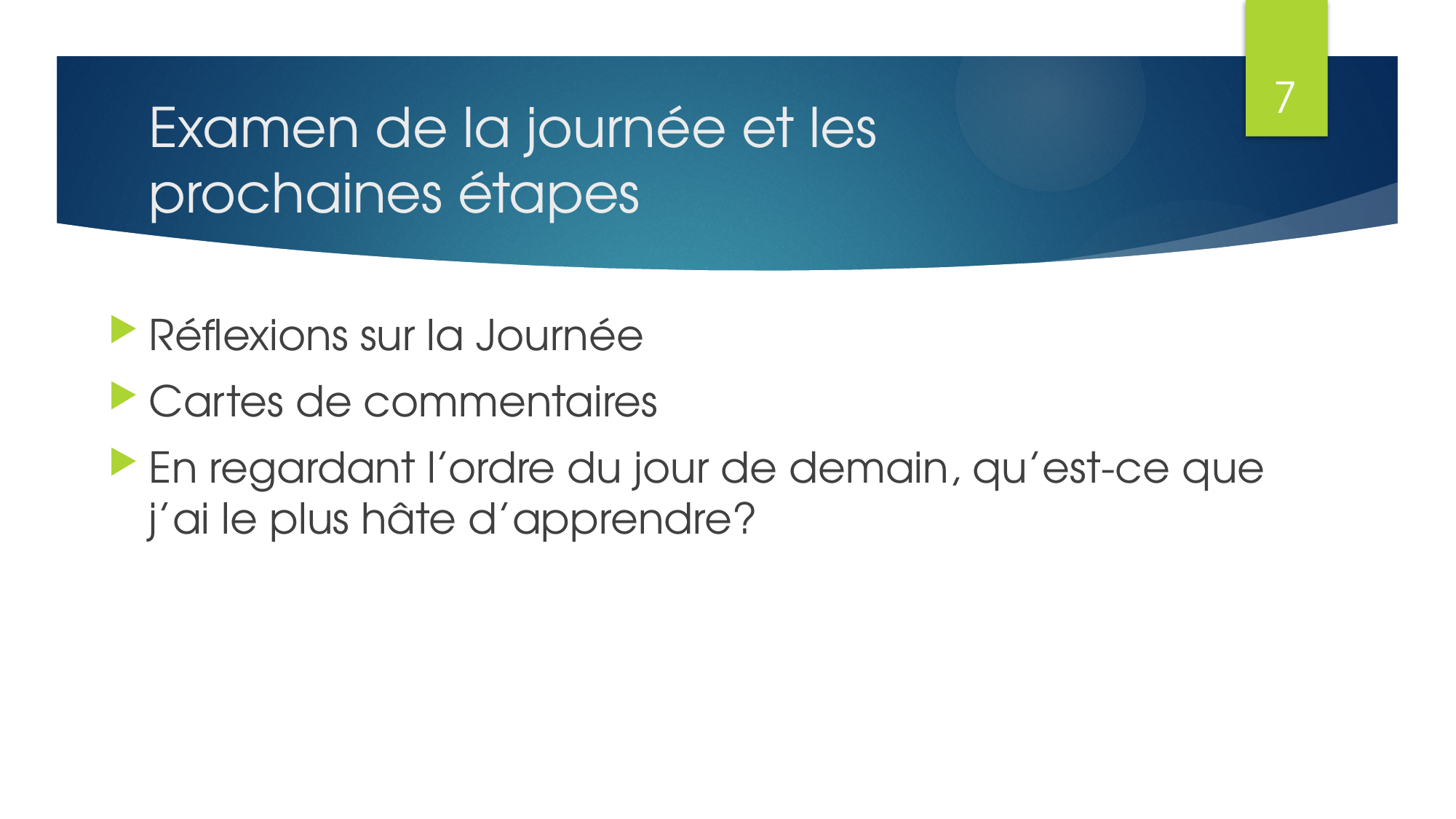

7
# Examen de la journée et les prochaines étapes
Réflexions sur la Journée
Cartes de commentaires
En regardant l’ordre du jour de demain, qu’est-ce que j’ai le plus hâte d’apprendre?